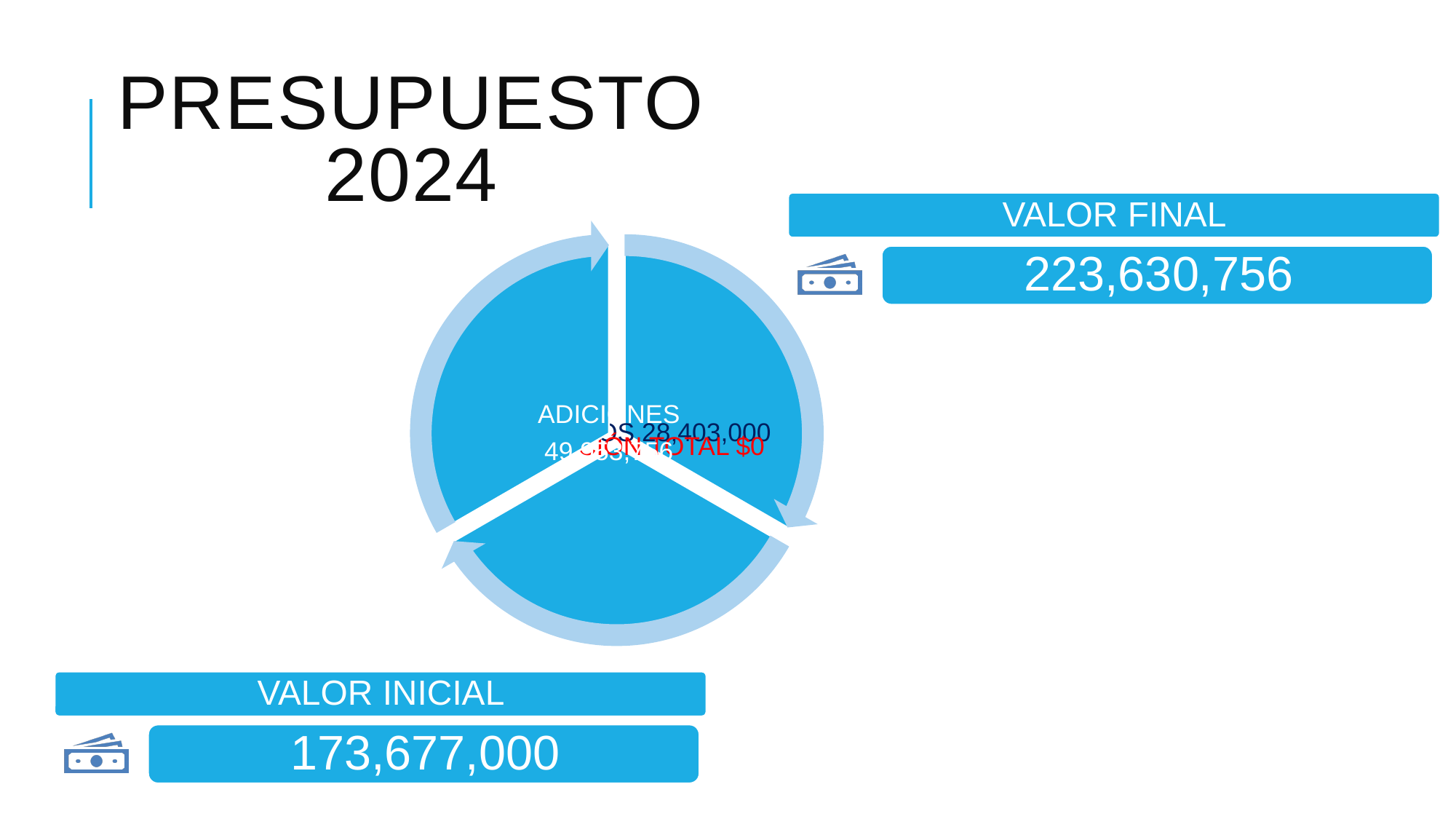

# PRESUPUESTO 2024
VALOR FINAL
223,630,756
TRASLADOS 28,403,000
DISMINUCIÓN TOTAL $0
ADICIONES
49,953,756

VALOR INICIAL
173,677,000